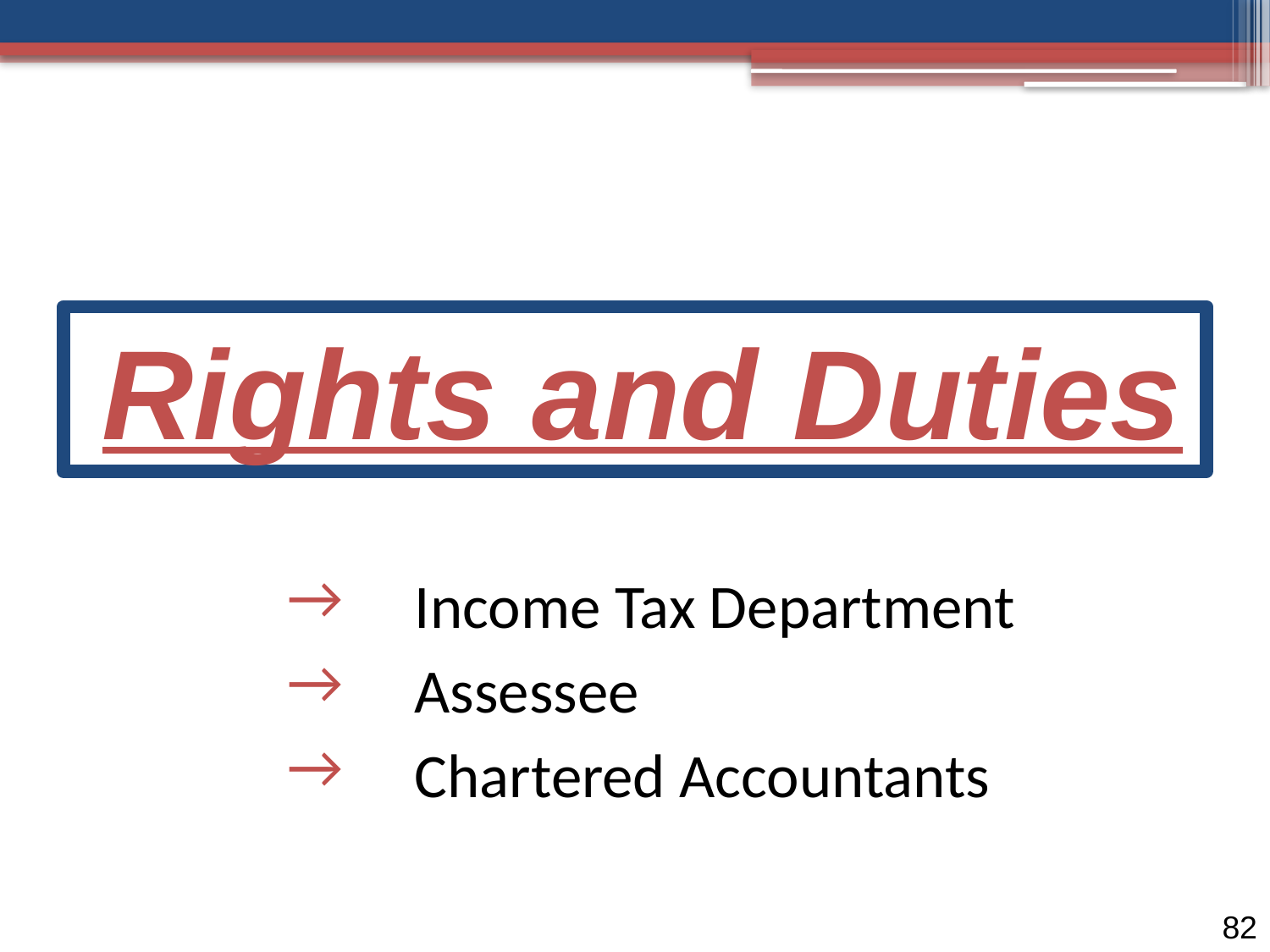

Rights and Duties
Income Tax Department
Assessee
Chartered Accountants
82